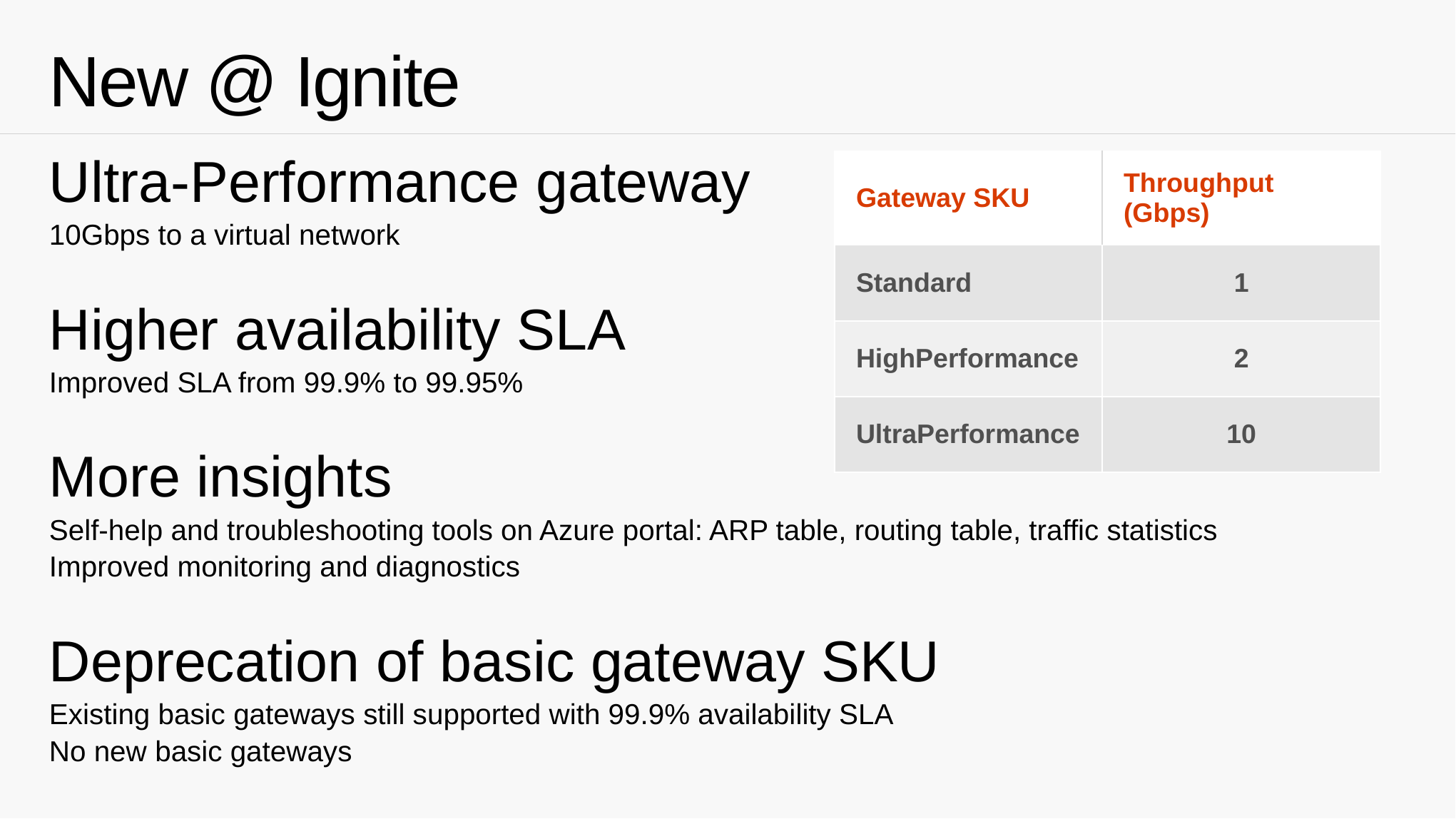

# New @ Ignite
Ultra-Performance gateway
10Gbps to a virtual network

Higher availability SLA
Improved SLA from 99.9% to 99.95%

More insights
Self-help and troubleshooting tools on Azure portal: ARP table, routing table, traffic statistics
Improved monitoring and diagnostics

Deprecation of basic gateway SKU
Existing basic gateways still supported with 99.9% availability SLA
No new basic gateways
| Gateway SKU | Throughput (Gbps) |
| --- | --- |
| Standard | 1 |
| HighPerformance | 2 |
| UltraPerformance | 10 |